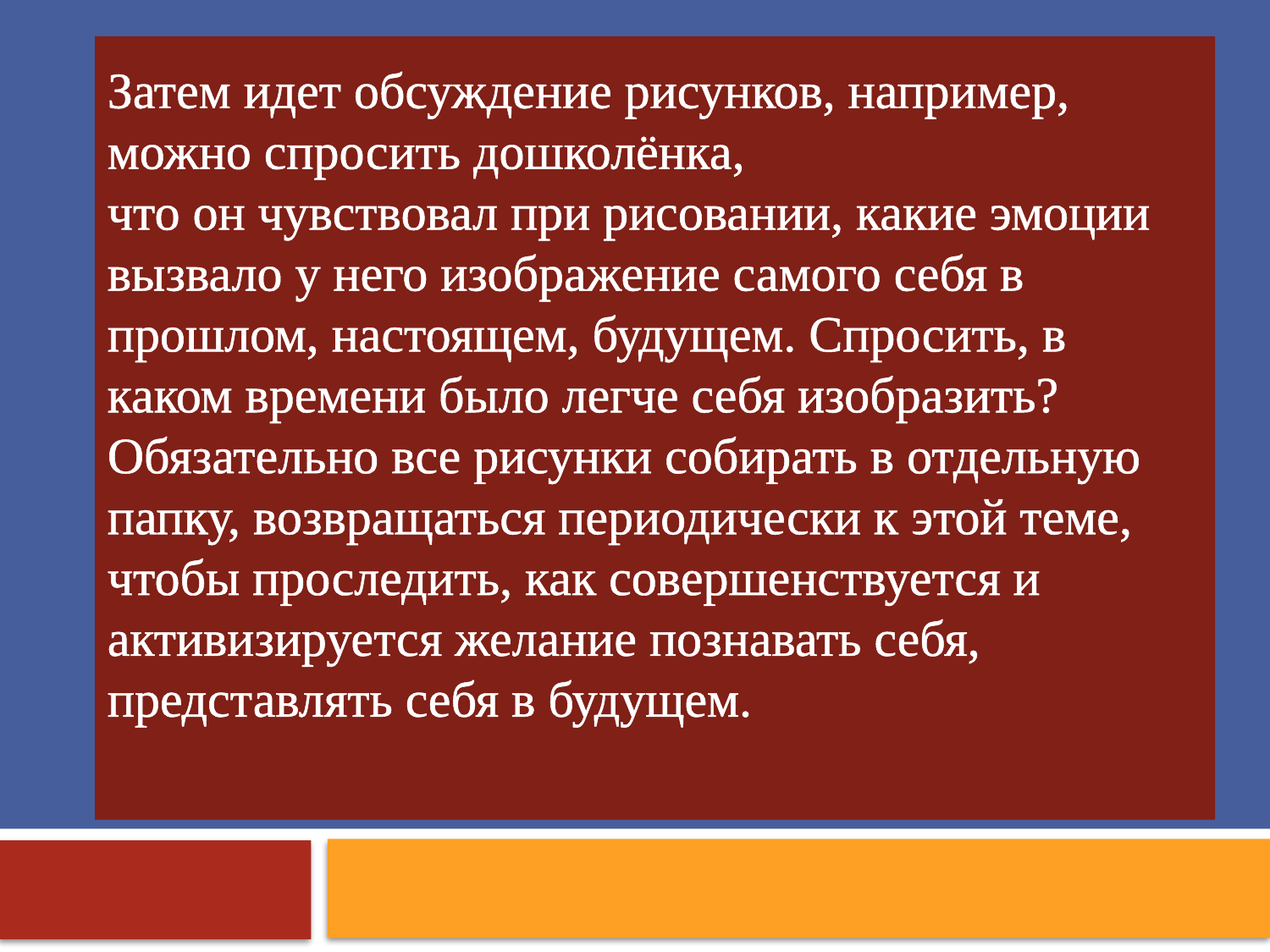

# Затем идет обсуждение рисунков, например, можно спросить дошколёнка, что он чувствовал при рисовании, какие эмоции вызвало у него изображение самого себя в прошлом, настоящем, будущем. Спросить, в каком времени было легче себя изобразить? Обязательно все рисунки собирать в отдельную папку, возвращаться периодически к этой теме, чтобы проследить, как совершенствуется и активизируется желание познавать себя, представлять себя в будущем.